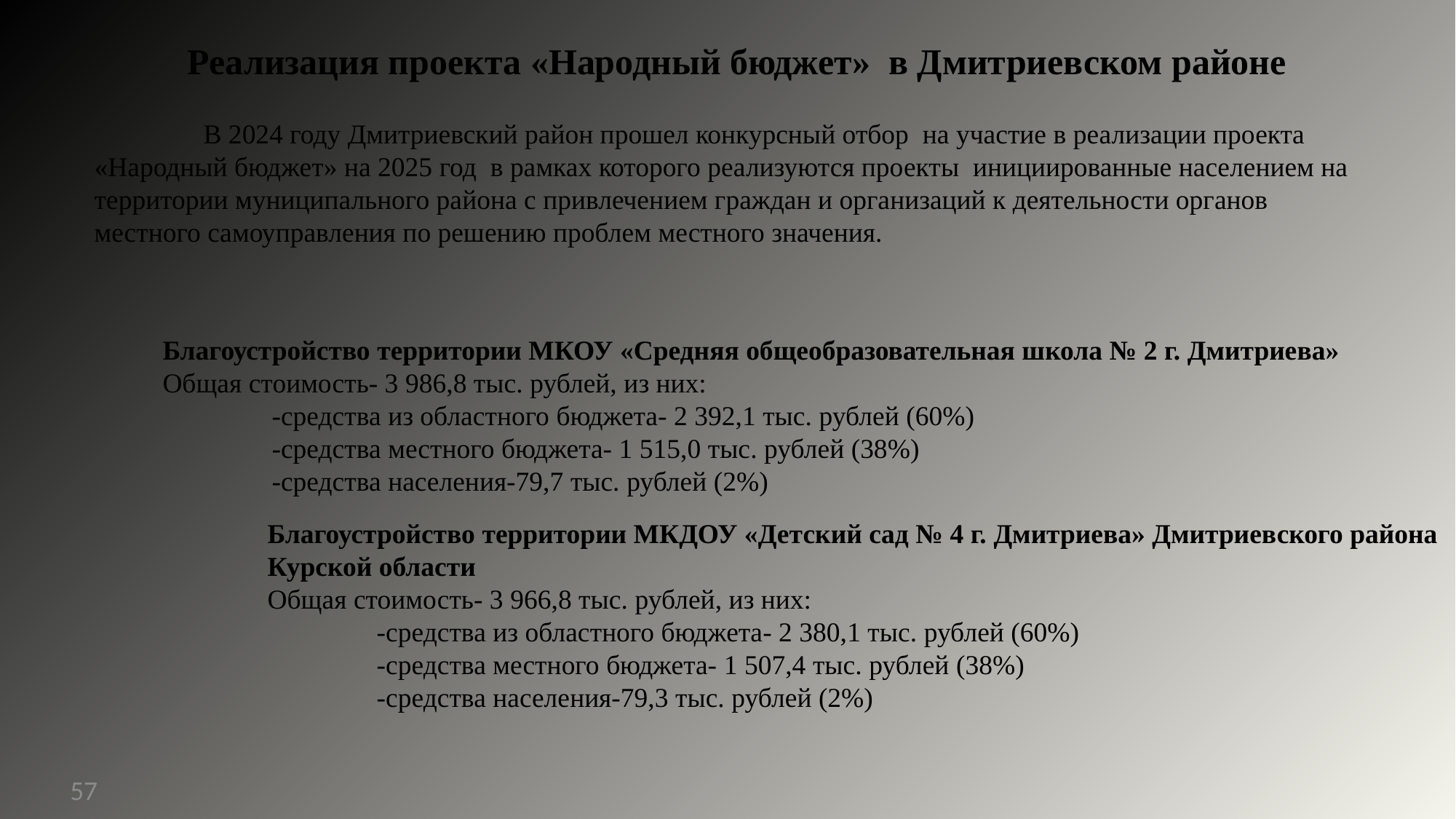

Реализация проекта «Народный бюджет»  в Дмитриевском районе
	В 2024 году Дмитриевский район прошел конкурсный отбор  на участие в реализации проекта «Народный бюджет» на 2025 год  в рамках которого реализуются проекты  инициированные населением на территории муниципального района с привлечением граждан и организаций к деятельности органов местного самоуправления по решению проблем местного значения.
Благоустройство территории МКОУ «Средняя общеобразовательная школа № 2 г. Дмитриева»
Общая стоимость- 3 986,8 тыс. рублей, из них:
	-средства из областного бюджета- 2 392,1 тыс. рублей (60%)
	-средства местного бюджета- 1 515,0 тыс. рублей (38%)
	-средства населения-79,7 тыс. рублей (2%)
Благоустройство территории МКДОУ «Детский сад № 4 г. Дмитриева» Дмитриевского района
Курской области
Общая стоимость- 3 966,8 тыс. рублей, из них:
	-средства из областного бюджета- 2 380,1 тыс. рублей (60%)
	-средства местного бюджета- 1 507,4 тыс. рублей (38%)
	-средства населения-79,3 тыс. рублей (2%)

57